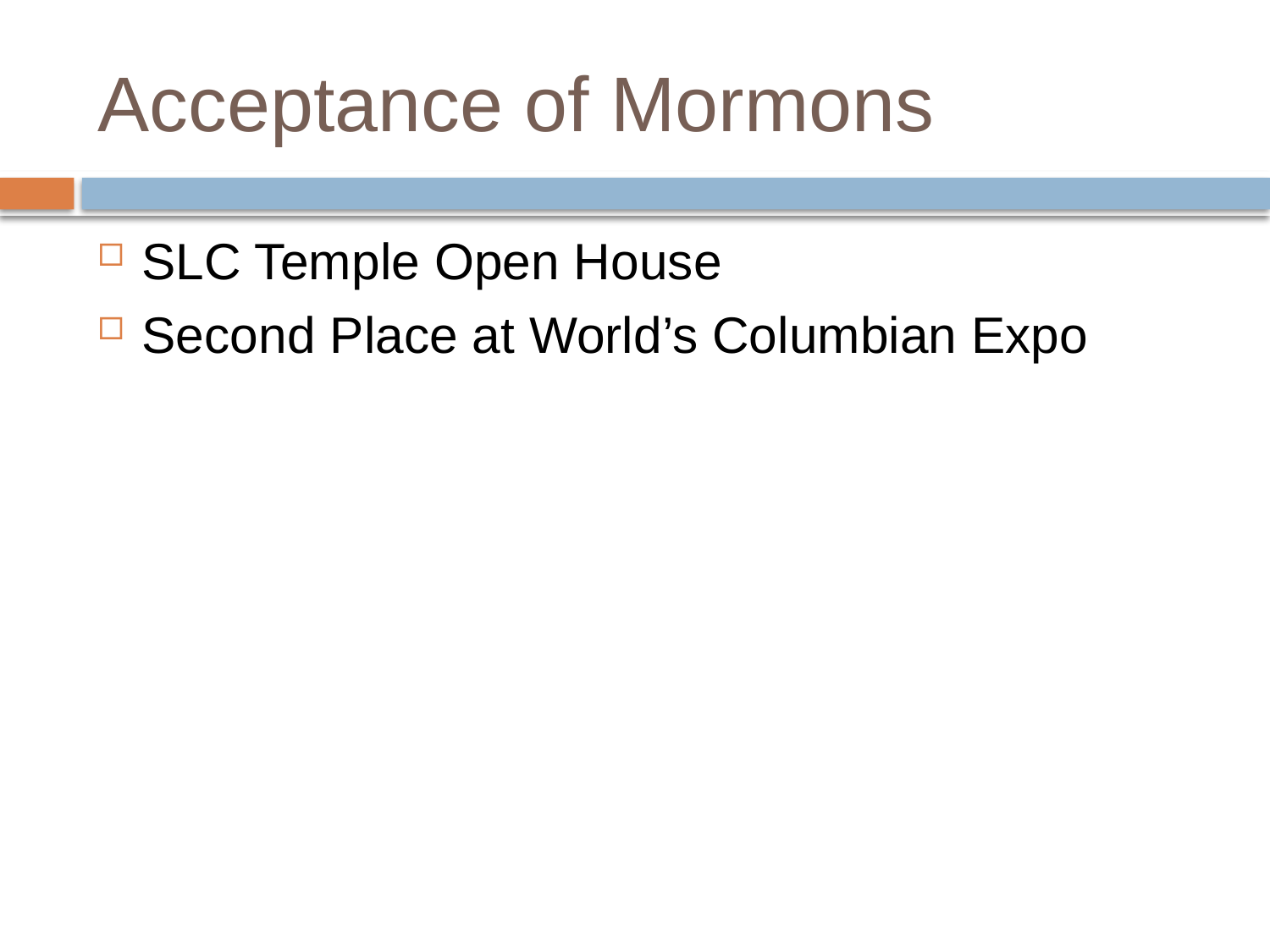

# Acceptance of Mormons
SLC Temple Open House
Second Place at World’s Columbian Expo